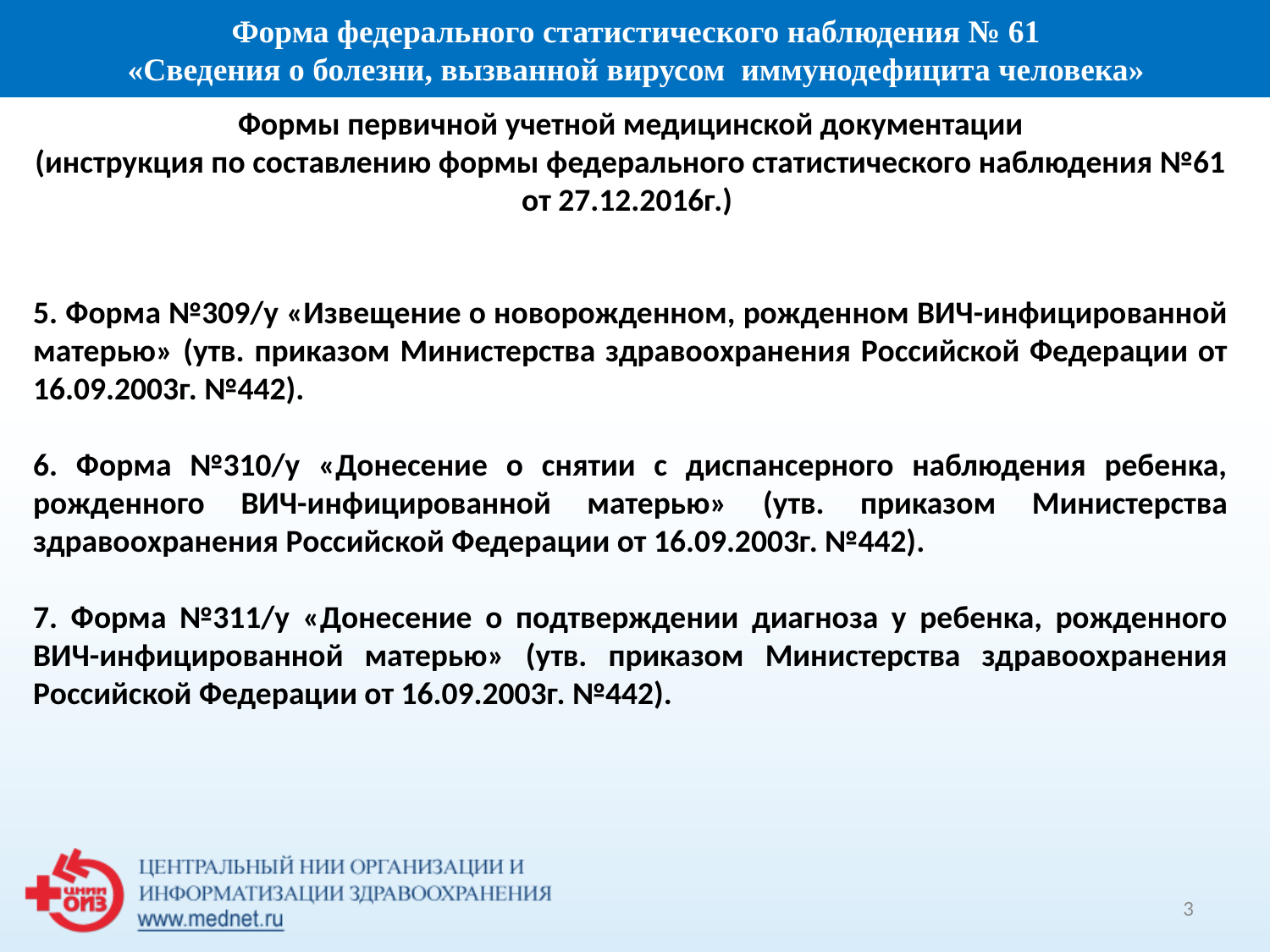

Форма федерального статистического наблюдения № 61
 «Сведения о болезни, вызванной вирусом  иммунодефицита человека»
Формы первичной учетной медицинской документации
(инструкция по составлению формы федерального статистического наблюдения №61 от 27.12.2016г.)
5. Форма №309/у «Извещение о новорожденном, рожденном ВИЧ-инфицированной матерью» (утв. приказом Министерства здравоохранения Российской Федерации от 16.09.2003г. №442).

6. Форма №310/у «Донесение о снятии с диспансерного наблюдения ребенка, рожденного ВИЧ-инфицированной матерью» (утв. приказом Министерства здравоохранения Российской Федерации от 16.09.2003г. №442).

7. Форма №311/у «Донесение о подтверждении диагноза у ребенка, рожденного ВИЧ-инфицированной матерью» (утв. приказом Министерства здравоохранения Российской Федерации от 16.09.2003г. №442).

3